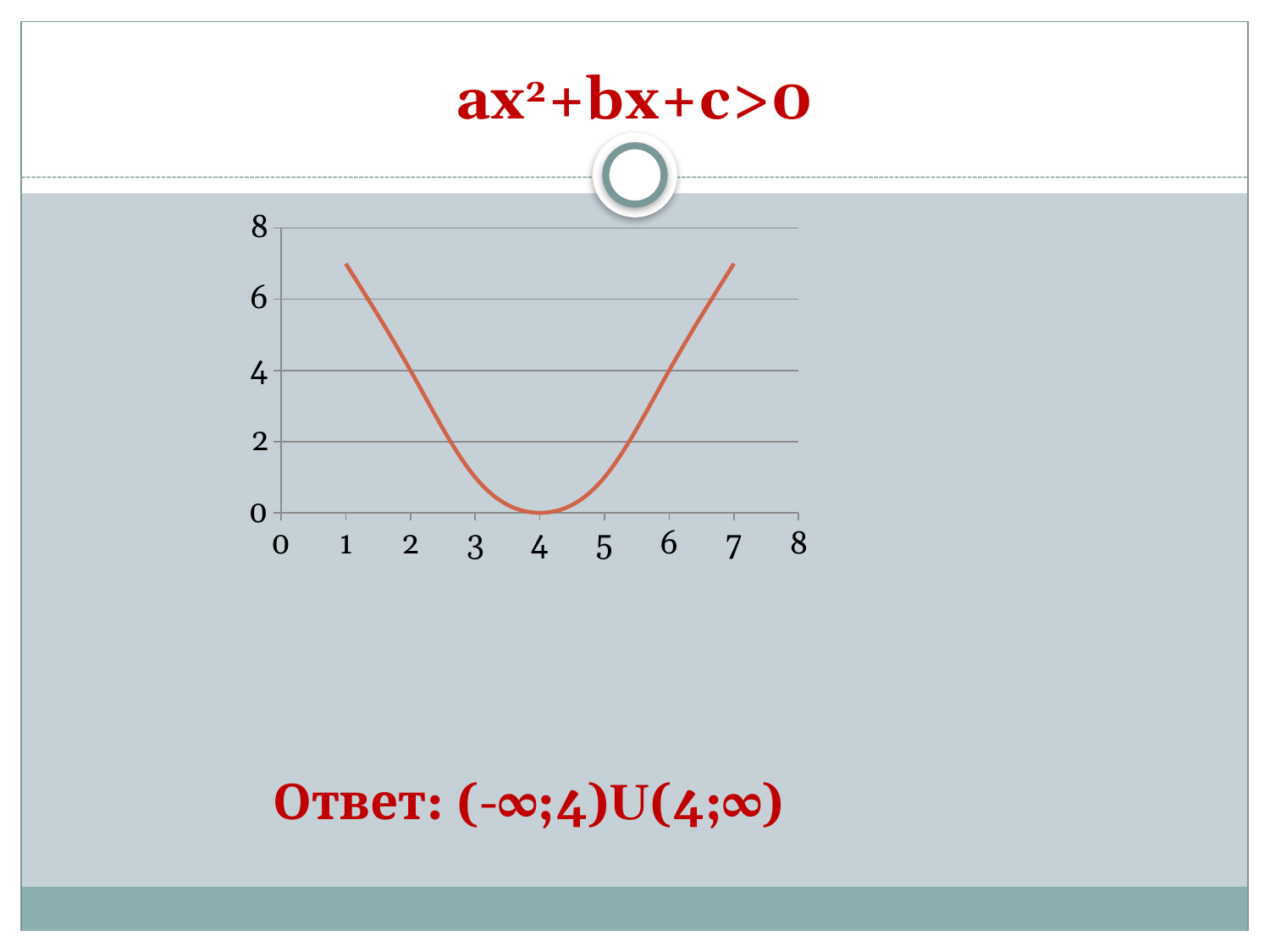

# ax2+bx+c>0

### Chart

| Category | Значения Y |
|---|---|
Ответ: (-∞;4)U(4;∞)